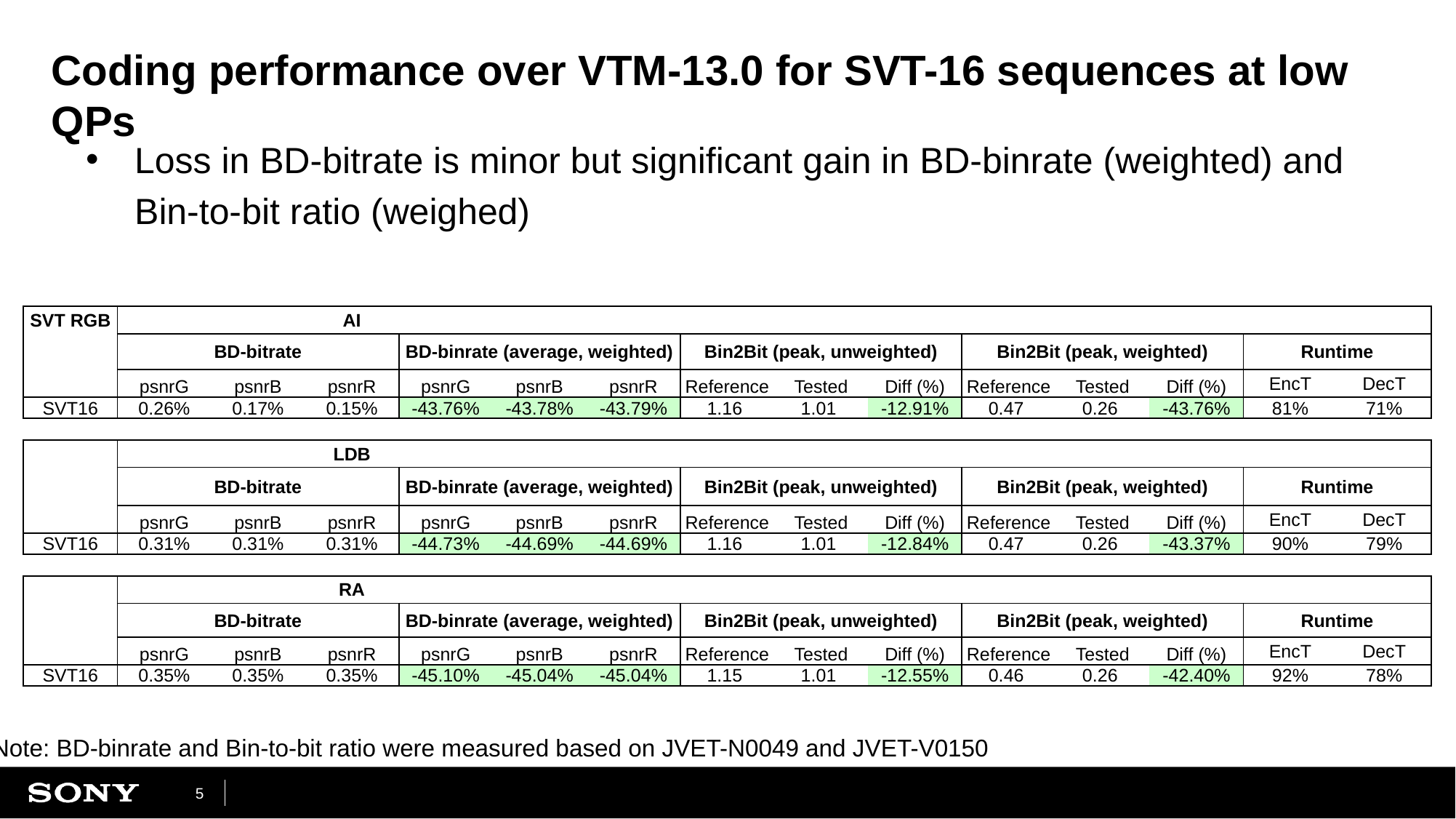

# Coding performance over VTM-13.0 for SVT-16 sequences at low QPs
Loss in BD-bitrate is minor but significant gain in BD-binrate (weighted) and Bin-to-bit ratio (weighed)
| SVT RGB |  |  | AI |  |  |  |  |  |  |  |  |  |  |  |
| --- | --- | --- | --- | --- | --- | --- | --- | --- | --- | --- | --- | --- | --- | --- |
|  | BD-bitrate |  |  | BD-binrate (average, weighted) |  |  | Bin2Bit (peak, unweighted) |  |  | Bin2Bit (peak, weighted) |  |  | Runtime |  |
|  | psnrG | psnrB | psnrR | psnrG | psnrB | psnrR | Reference | Tested | Diff (%) | Reference | Tested | Diff (%) | EncT | DecT |
| SVT16 | 0.26% | 0.17% | 0.15% | -43.76% | -43.78% | -43.79% | 1.16 | 1.01 | -12.91% | 0.47 | 0.26 | -43.76% | 81% | 71% |
|  |  |  |  |  |  |  |  |  |  |  |  |  |  |  |
|  |  |  | LDB |  |  |  |  |  |  |  |  |  |  |  |
|  | BD-bitrate |  |  | BD-binrate (average, weighted) |  |  | Bin2Bit (peak, unweighted) |  |  | Bin2Bit (peak, weighted) |  |  | Runtime |  |
|  | psnrG | psnrB | psnrR | psnrG | psnrB | psnrR | Reference | Tested | Diff (%) | Reference | Tested | Diff (%) | EncT | DecT |
| SVT16 | 0.31% | 0.31% | 0.31% | -44.73% | -44.69% | -44.69% | 1.16 | 1.01 | -12.84% | 0.47 | 0.26 | -43.37% | 90% | 79% |
|  |  |  |  |  |  |  |  |  |  |  |  |  |  |  |
|  |  |  | RA |  |  |  |  |  |  |  |  |  |  |  |
|  | BD-bitrate |  |  | BD-binrate (average, weighted) |  |  | Bin2Bit (peak, unweighted) |  |  | Bin2Bit (peak, weighted) |  |  | Runtime |  |
|  | psnrG | psnrB | psnrR | psnrG | psnrB | psnrR | Reference | Tested | Diff (%) | Reference | Tested | Diff (%) | EncT | DecT |
| SVT16 | 0.35% | 0.35% | 0.35% | -45.10% | -45.04% | -45.04% | 1.15 | 1.01 | -12.55% | 0.46 | 0.26 | -42.40% | 92% | 78% |
Note: BD-binrate and Bin-to-bit ratio were measured based on JVET-N0049 and JVET-V0150